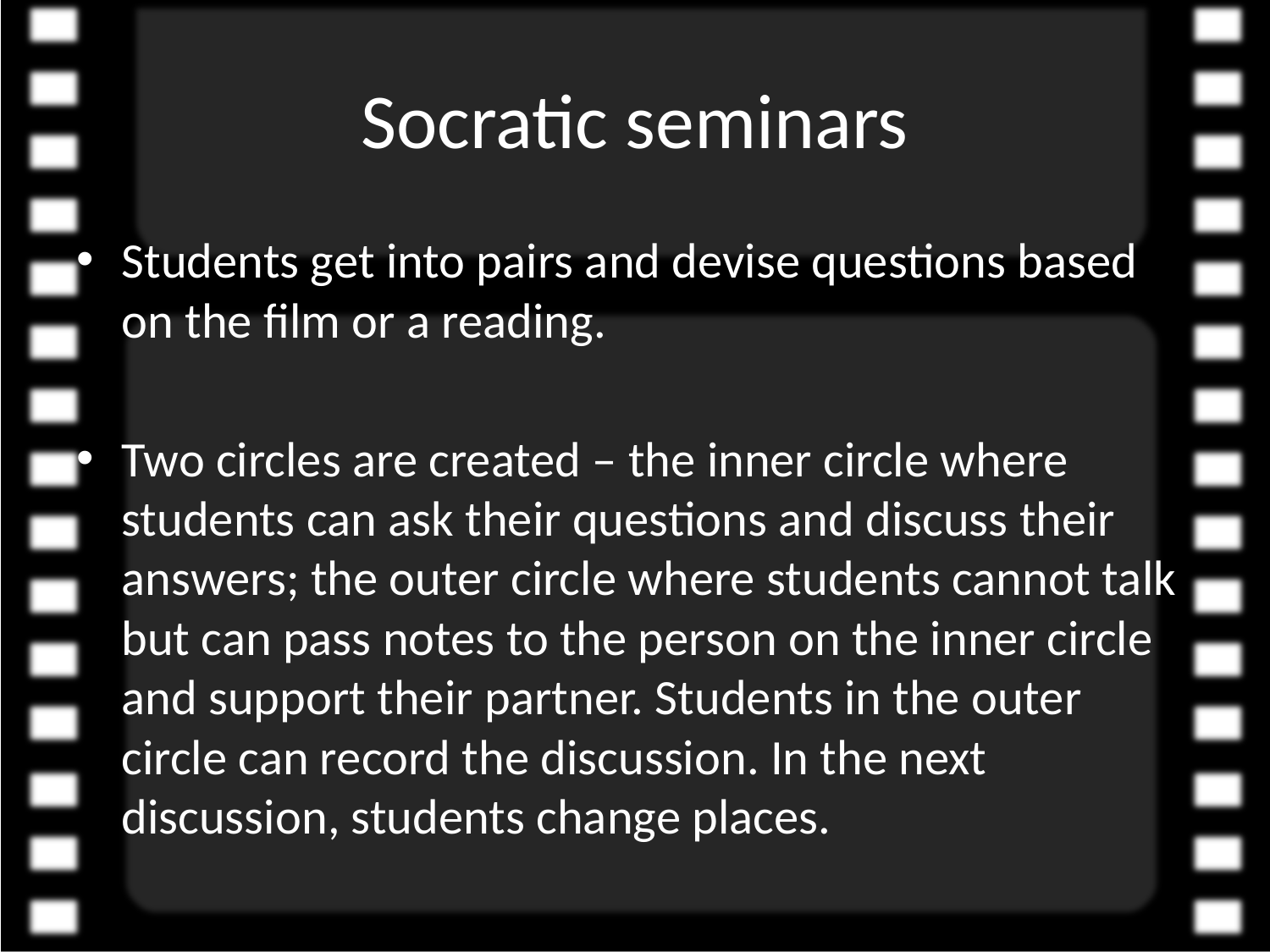

# Socratic seminars
Students get into pairs and devise questions based on the film or a reading.

Two circles are created – the inner circle where students can ask their questions and discuss their answers; the outer circle where students cannot talk but can pass notes to the person on the inner circle and support their partner. Students in the outer circle can record the discussion. In the next discussion, students change places.